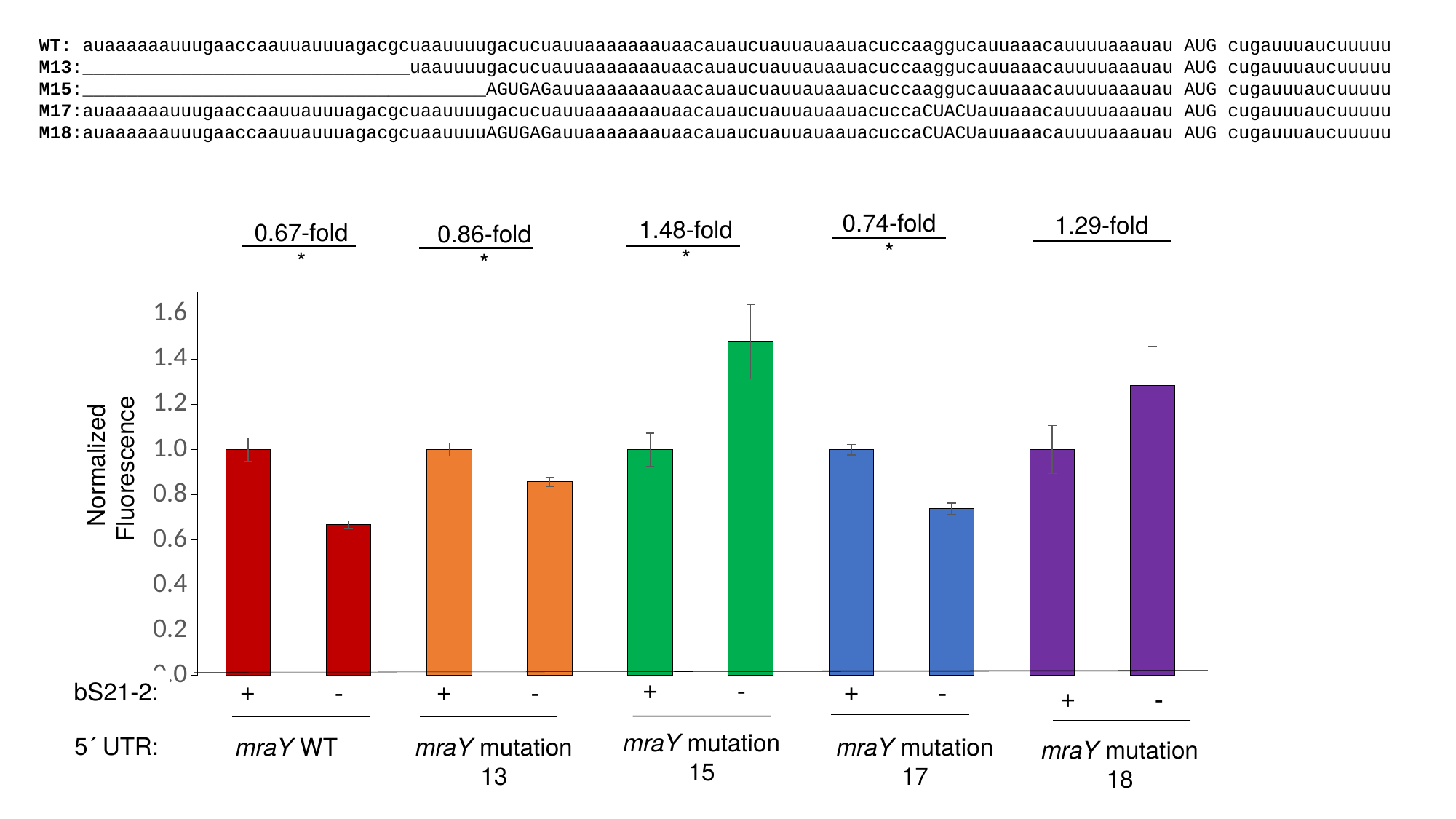

WT: auaaaaaauuugaaccaauuauuuagacgcuaauuuugacucuauuaaaaaaauaacauaucuauuauaauacuccaaggucauuaaacauuuuaaauau AUG cugauuuaucuuuuu
M13:______________________________uaauuuugacucuauuaaaaaaauaacauaucuauuauaauacuccaaggucauuaaacauuuuaaauau AUG cugauuuaucuuuuu
M15:_____________________________________AGUGAGauuaaaaaaauaacauaucuauuauaauacuccaaggucauuaaacauuuuaaauau AUG cugauuuaucuuuuu
M17:auaaaaaauuugaaccaauuauuuagacgcuaauuuugacucuauuaaaaaaauaacauaucuauuauaauacuccaCUACUauuaaacauuuuaaauau AUG cugauuuaucuuuuu
M18:auaaaaaauuugaaccaauuauuuagacgcuaauuuuAGUGAGauuaaaaaaauaacauaucuauuauaauacuccaCUACUauuaaacauuuuaaauau AUG cugauuuaucuuuuu
0.74-fold
*

1.29-fold

1.48-fold
*

0.67-fold
*

0.86-fold
*

### Chart

| Category | Averages |
|---|---|
| LVS mraY WT | 1.0 |
| ΔrpsU2 mraY WT | 0.6672423601504832 |
| LVS mraY mut13 | 1.0 |
| ΔrpsU2 mraY mut13 | 0.8575697881297613 |
| LVS mraY mut15 | 1.0 |
| ΔrpsU2 mraY mut15 | 1.4777859031653235 |
| LVS mraY mut17 | 0.9999999999999999 |
| ΔrpsU2 mraY mut17 | 0.7385364858325403 |
| LVS mraY mut18 | 1.0 |
| ΔrpsU2 mraY mut18 | 1.2851554063873982 |
 Normalized Fluorescence
+             -
+             -
+             -
+             -
bS21-2:
+             -
mraY mutation 15
5´ UTR:
mraY mutation 13
mraY mutation 17
mraY WT
mraY mutation 18